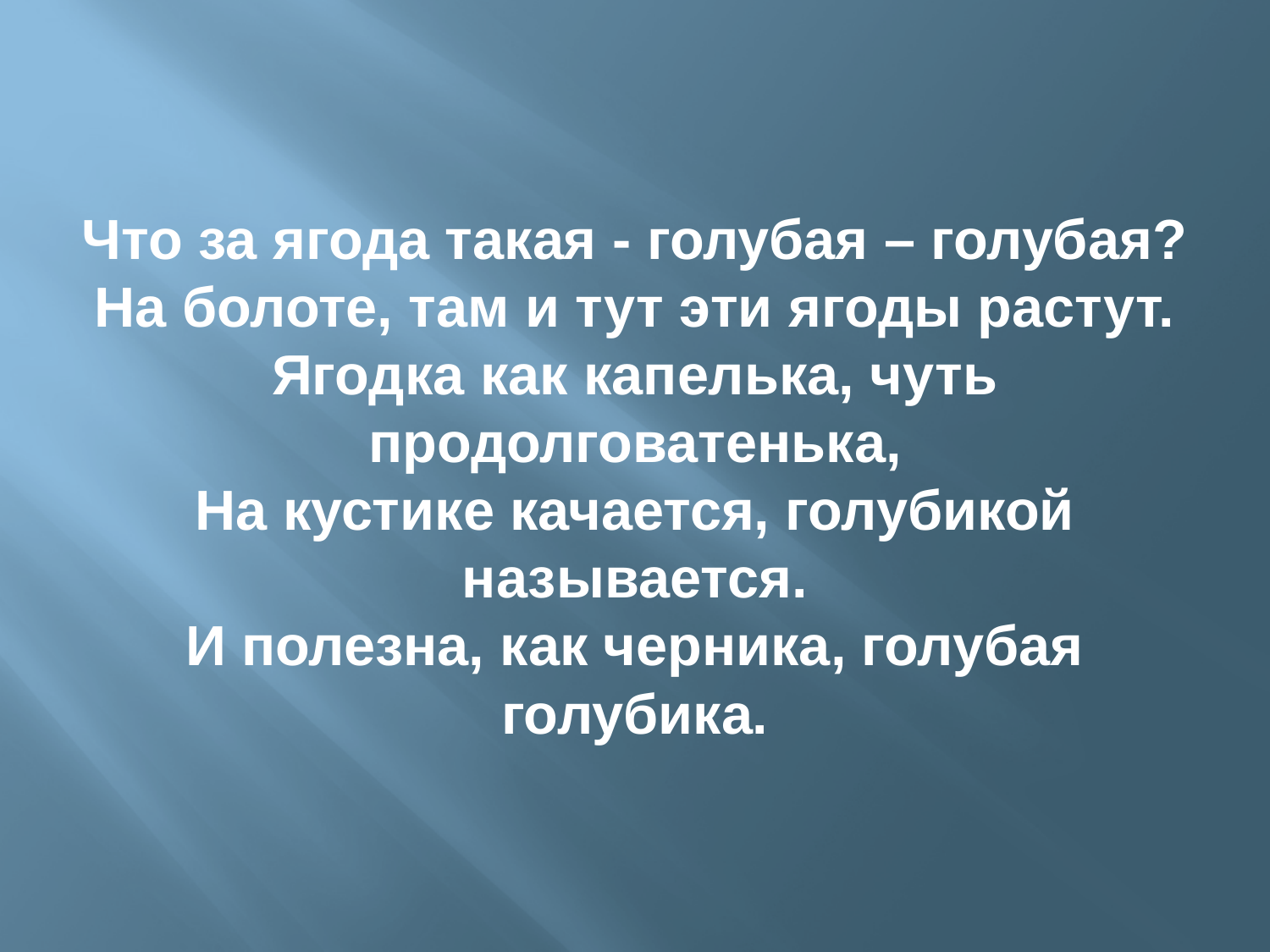

# Что за ягода такая - голубая – голубая? На болоте, там и тут эти ягоды растут. Ягодка как капелька, чуть продолговатенька, На кустике качается, голубикой называется. И полезна, как черника, голубая голубика.